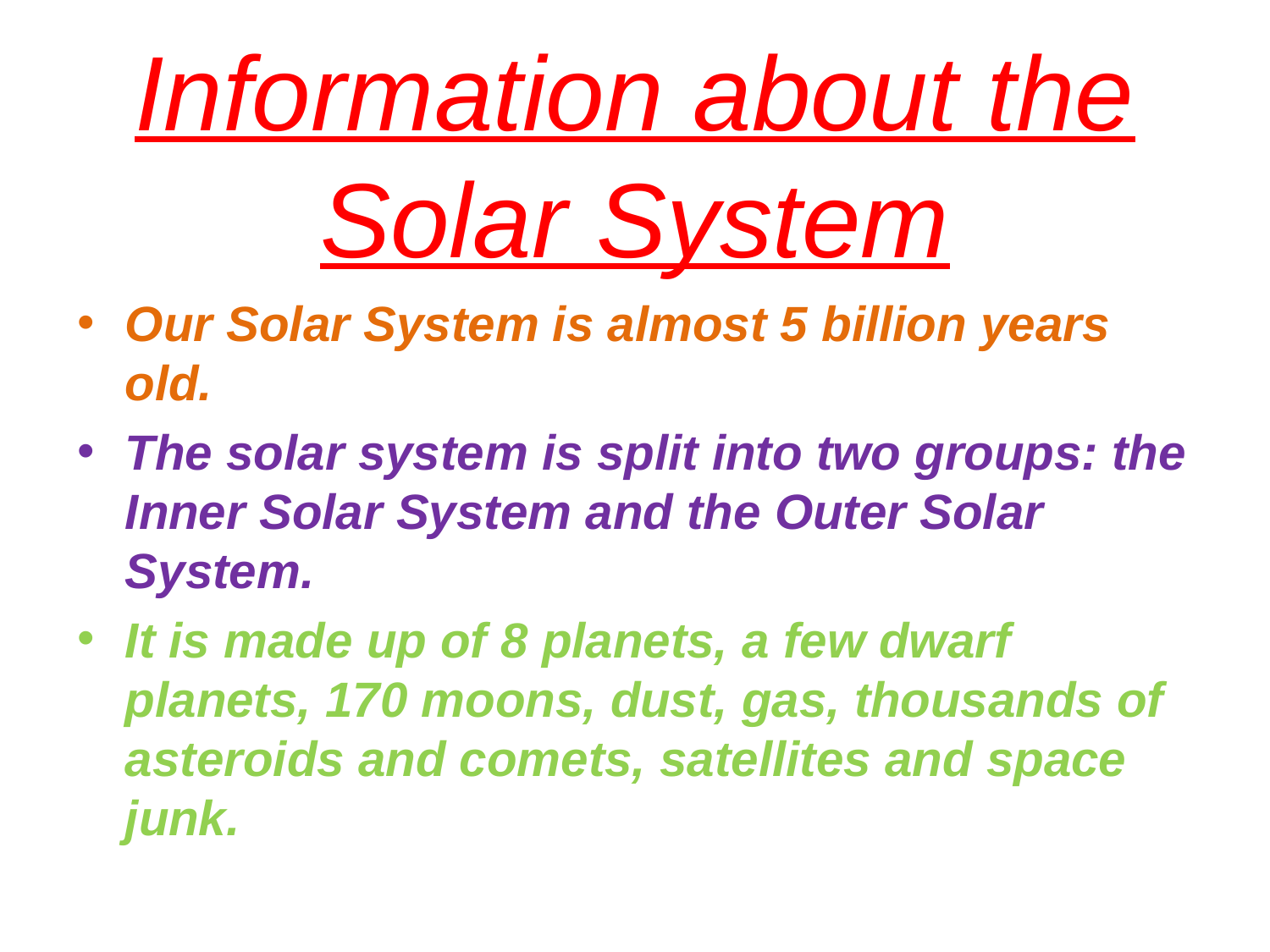

# Information about the Solar System
Our Solar System is almost 5 billion years old.
The solar system is split into two groups: the Inner Solar System and the Outer Solar System.
It is made up of 8 planets, a few dwarf planets, 170 moons, dust, gas, thousands of asteroids and comets, satellites and space junk.